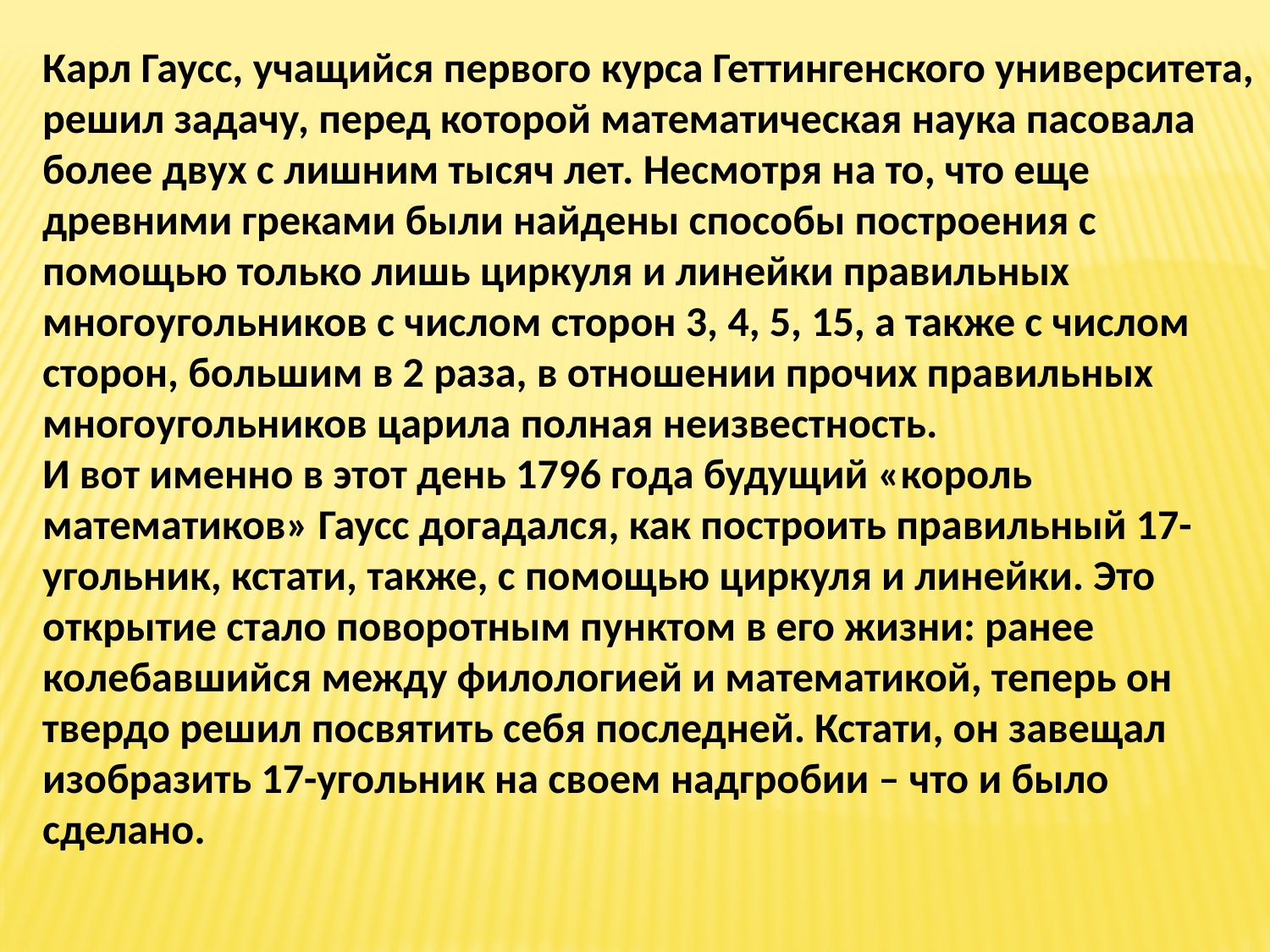

Карл Гаусс, учащийся первого курса Геттингенского университета, решил задачу, перед которой математическая наука пасовала более двух с лишним тысяч лет. Несмотря на то, что еще древними греками были найдены способы построения с помощью только лишь циркуля и линейки правильных многоугольников с числом сторон 3, 4, 5, 15, а также с числом сторон, большим в 2 раза, в отношении прочих правильных многоугольников царила полная неизвестность.
И вот именно в этот день 1796 года будущий «король математиков» Гаусс догадался, как построить правильный 17-угольник, кстати, также, с помощью циркуля и линейки. Это открытие стало поворотным пунктом в его жизни: ранее колебавшийся между филологией и математикой, теперь он твердо решил посвятить себя последней. Кстати, он завещал изобразить 17-угольник на своем надгробии – что и было сделано.